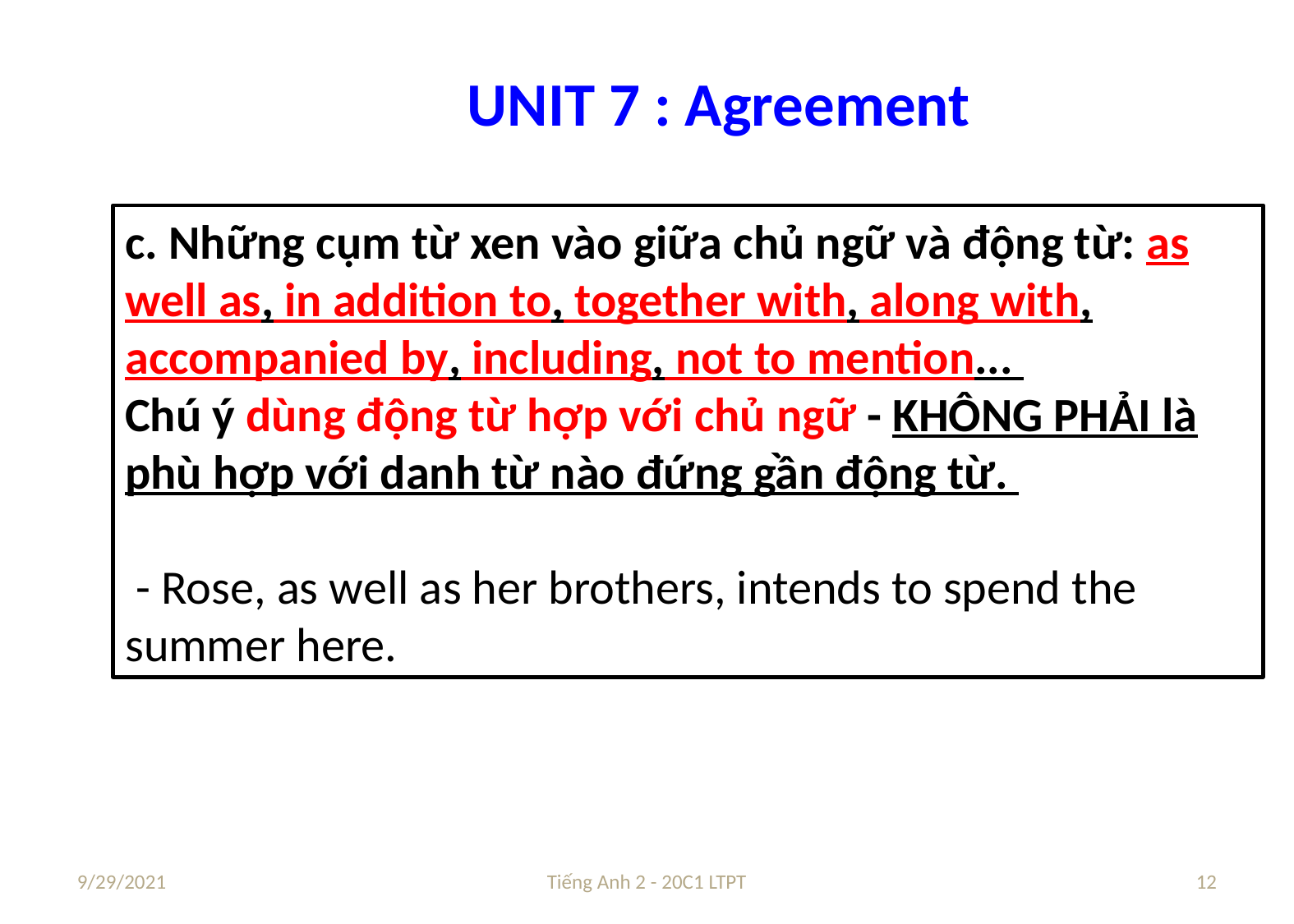

# UNIT 7 : Agreement
c. Những cụm từ xen vào giữa chủ ngữ và động từ: as well as, in addition to, together with, along with, accompanied by, including, not to mention...
Chú ý dùng động từ hợp với chủ ngữ - KHÔNG PHẢI là phù hợp với danh từ nào đứng gần động từ.

 - Rose, as well as her brothers, intends to spend the summer here.
9/29/2021
Tiếng Anh 2 - 20C1 LTPT
12